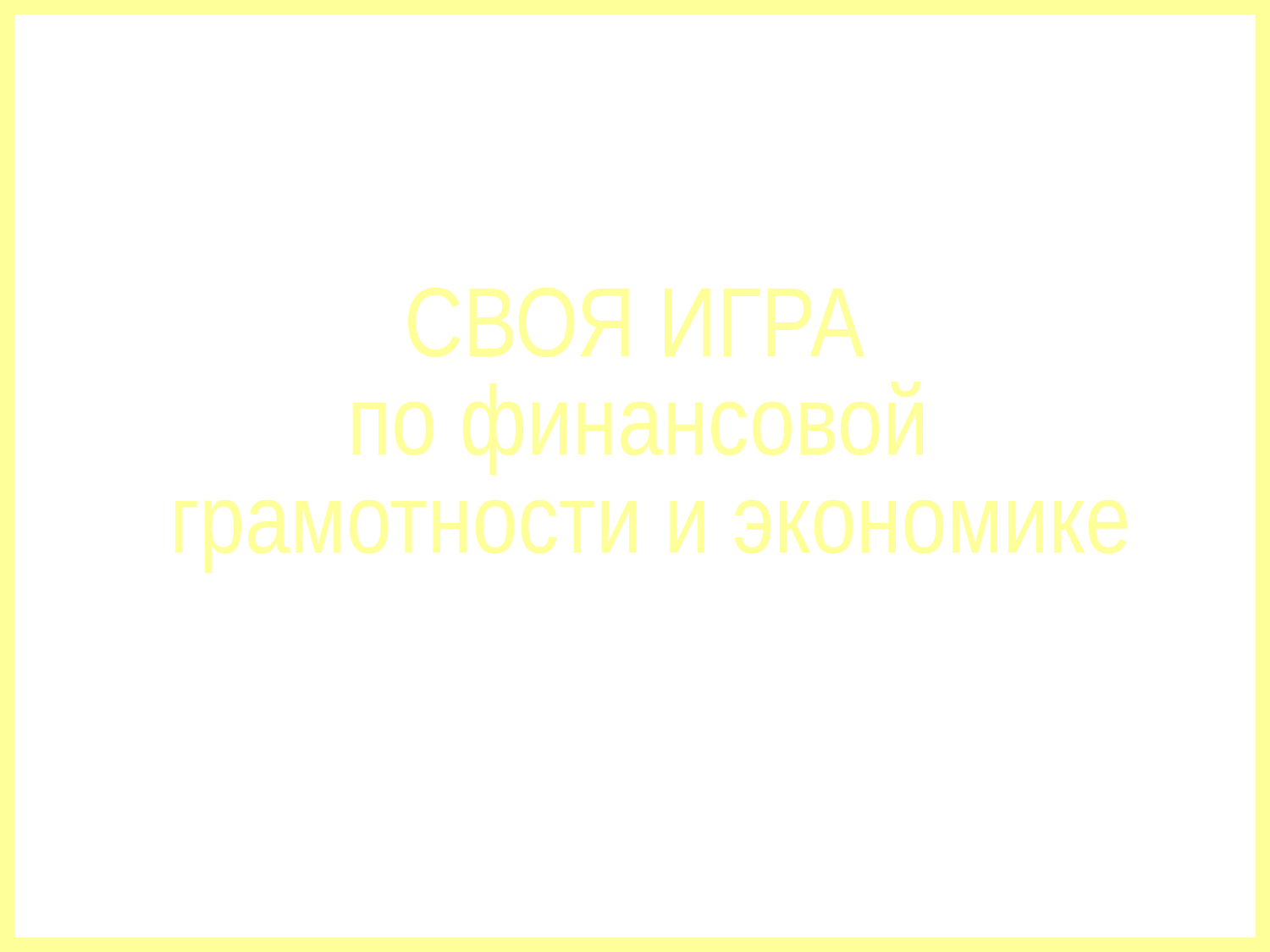

СВОЯ ИГРА
по финансовой
 грамотности и экономике.